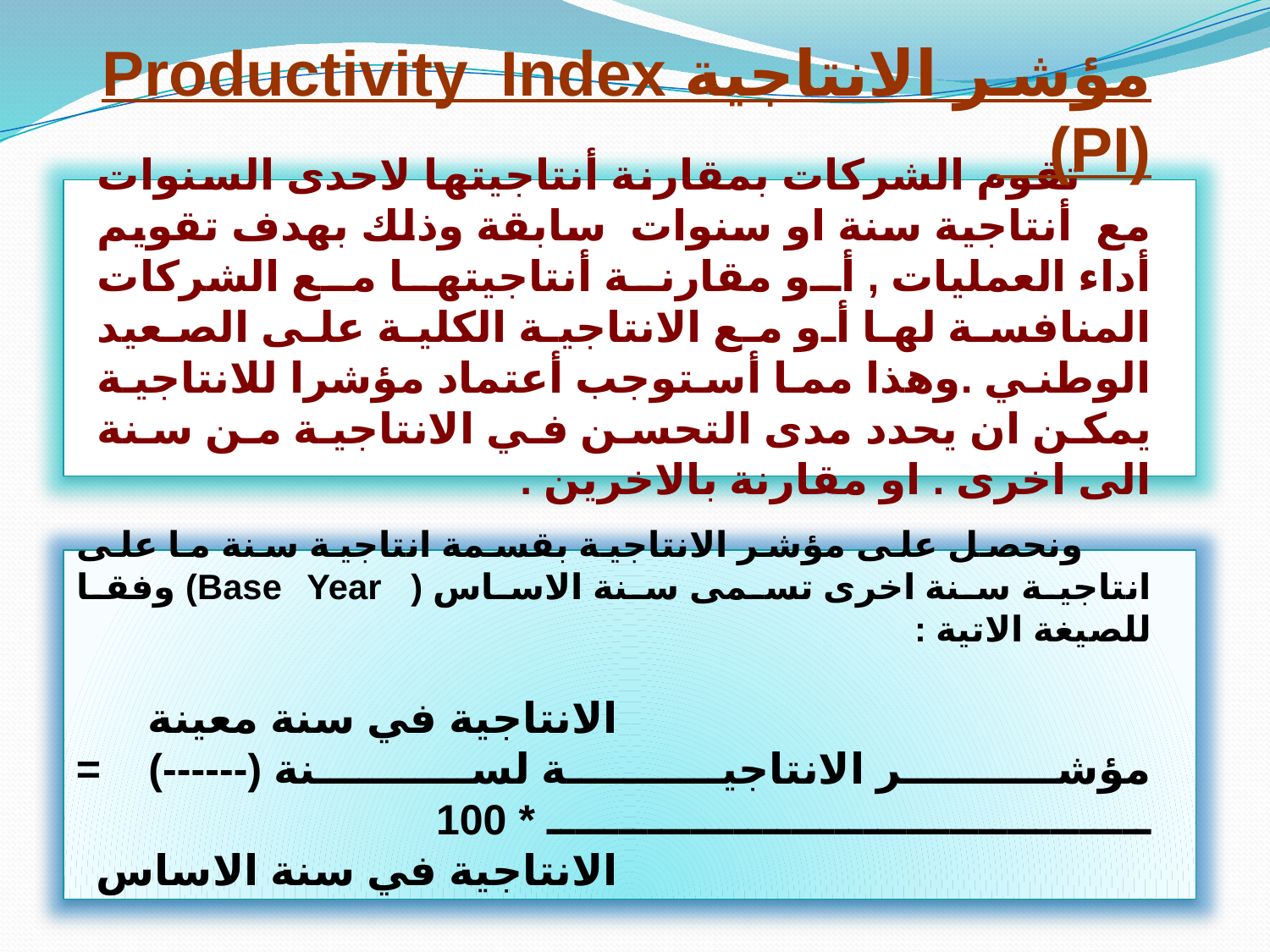

مؤشر الانتاجية Productivity Index (PI)

      تقوم الشركات بمقارنة أنتاجيتها لاحدى السنوات مع  أنتاجية سنة او سنوات  سابقة وذلك بهدف تقويم أداء العمليات , أو مقارنة أنتاجيتها مع الشركات المنافسة لها أو مع الانتاجية الكلية على الصعيد الوطني .وهذا مما أستوجب أعتماد مؤشرا للانتاجية يمكن ان يحدد مدى التحسن في الانتاجية من سنة الى اخرى . او مقارنة بالاخرين .

       ونحصل على مؤشر الانتاجية بقسمة انتاجية سنة ما على انتاجية سنة اخرى تسمى سنة الاساس (   Base Year) وفقا للصيغة الاتية :

                                             الانتاجية في سنة معينة
مؤشر الانتاجية لسنة (------)    = ــــــــــــــــــــــــــــــــــــــــــ * 100
                                             الانتاجية في سنة الاساس